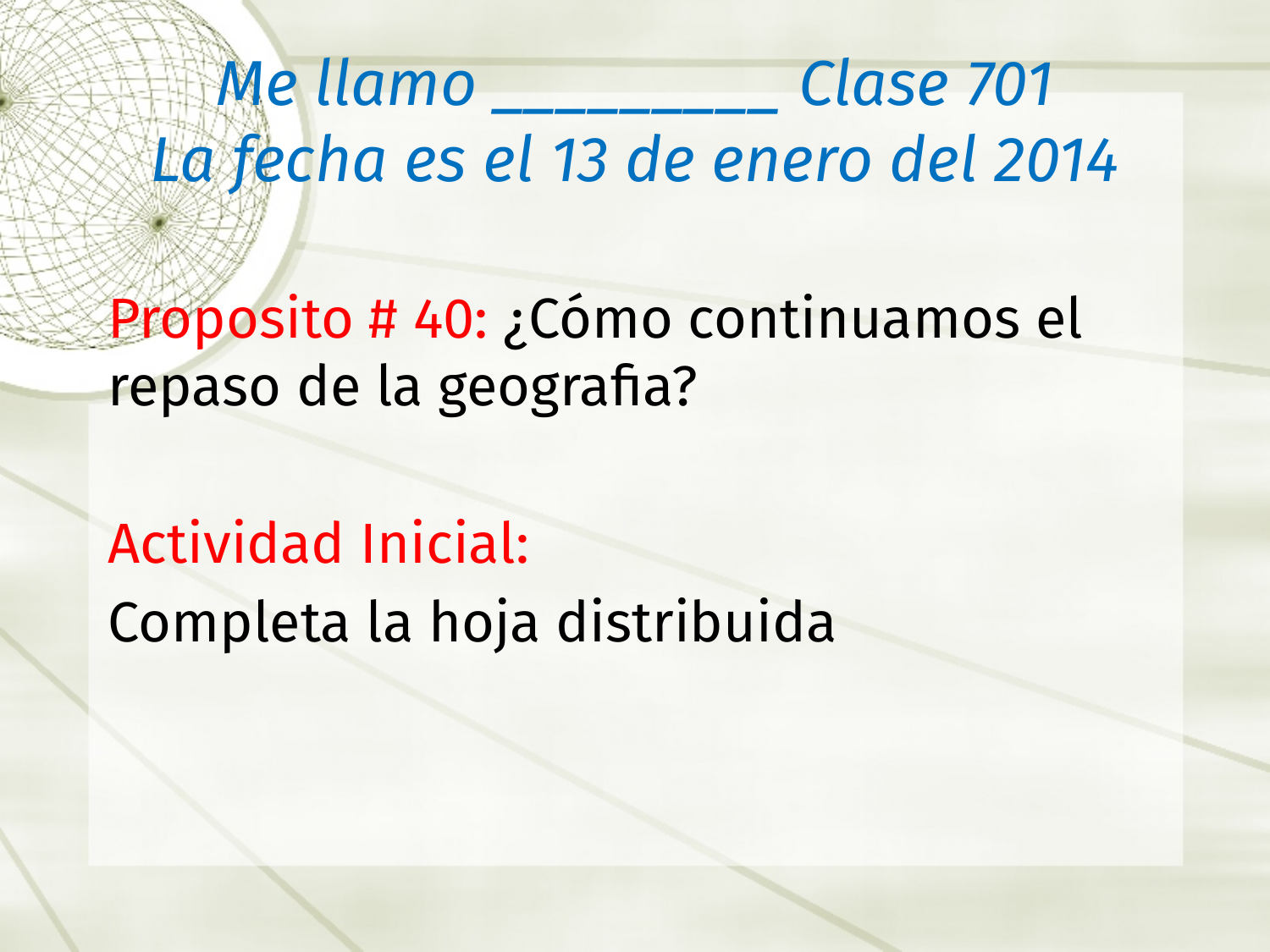

# Me llamo _________ Clase 701 La fecha es el 13 de enero del 2014
Proposito # 40: ¿Cómo continuamos el repaso de la geografia?

Actividad Inicial:
Completa la hoja distribuida